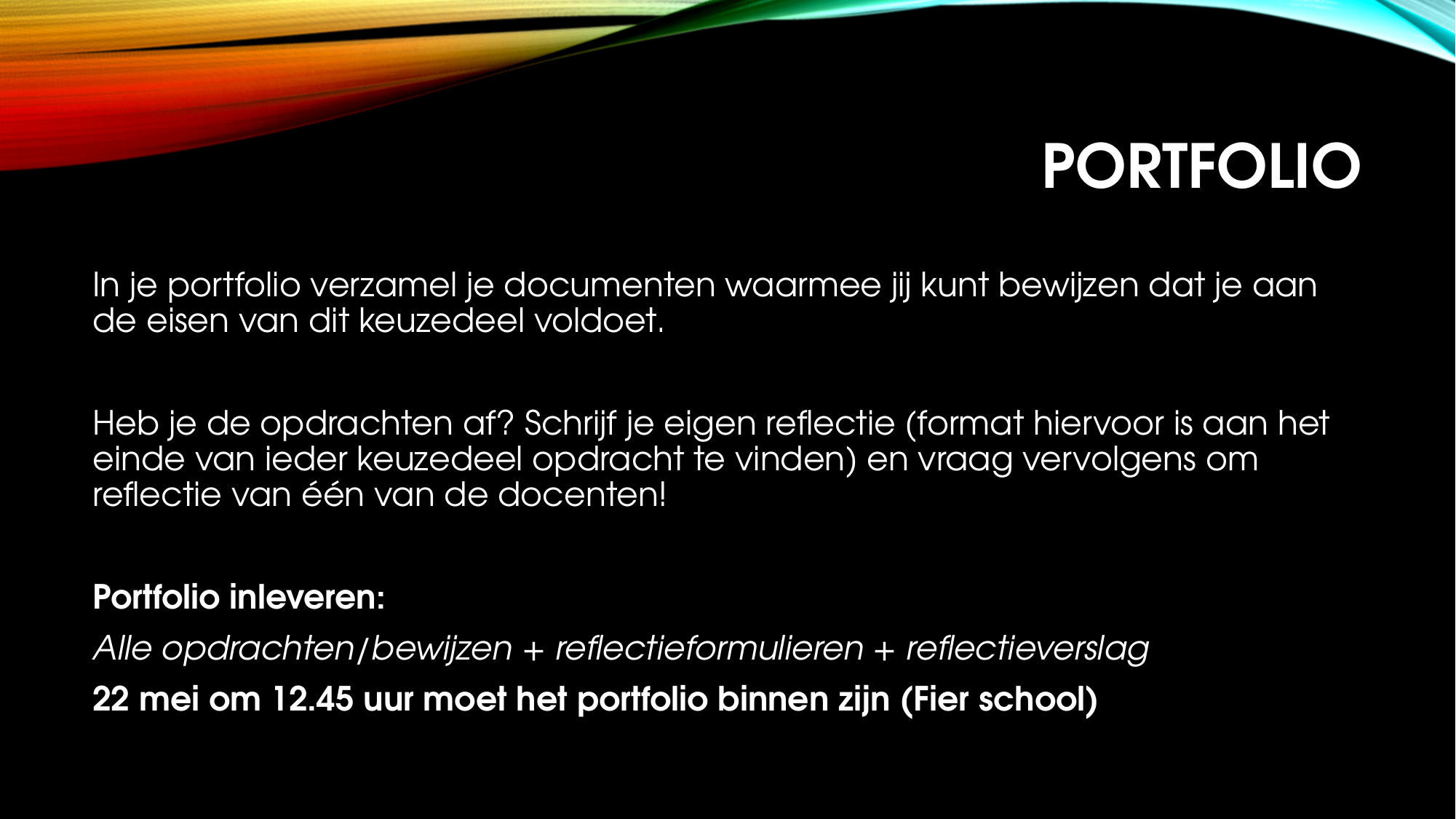

# Portfolio
In je portfolio verzamel je documenten waarmee jij kunt bewijzen dat je aan de eisen van dit keuzedeel voldoet.

Heb je de opdrachten af? Schrijf je eigen reflectie (format hiervoor is aan het einde van ieder keuzedeel opdracht te vinden) en vraag vervolgens om reflectie van één van de docenten!

Portfolio inleveren:
Alle opdrachten/bewijzen + reflectieformulieren + reflectieverslag
22 mei om 12.45 uur moet het portfolio binnen zijn (Fier school)